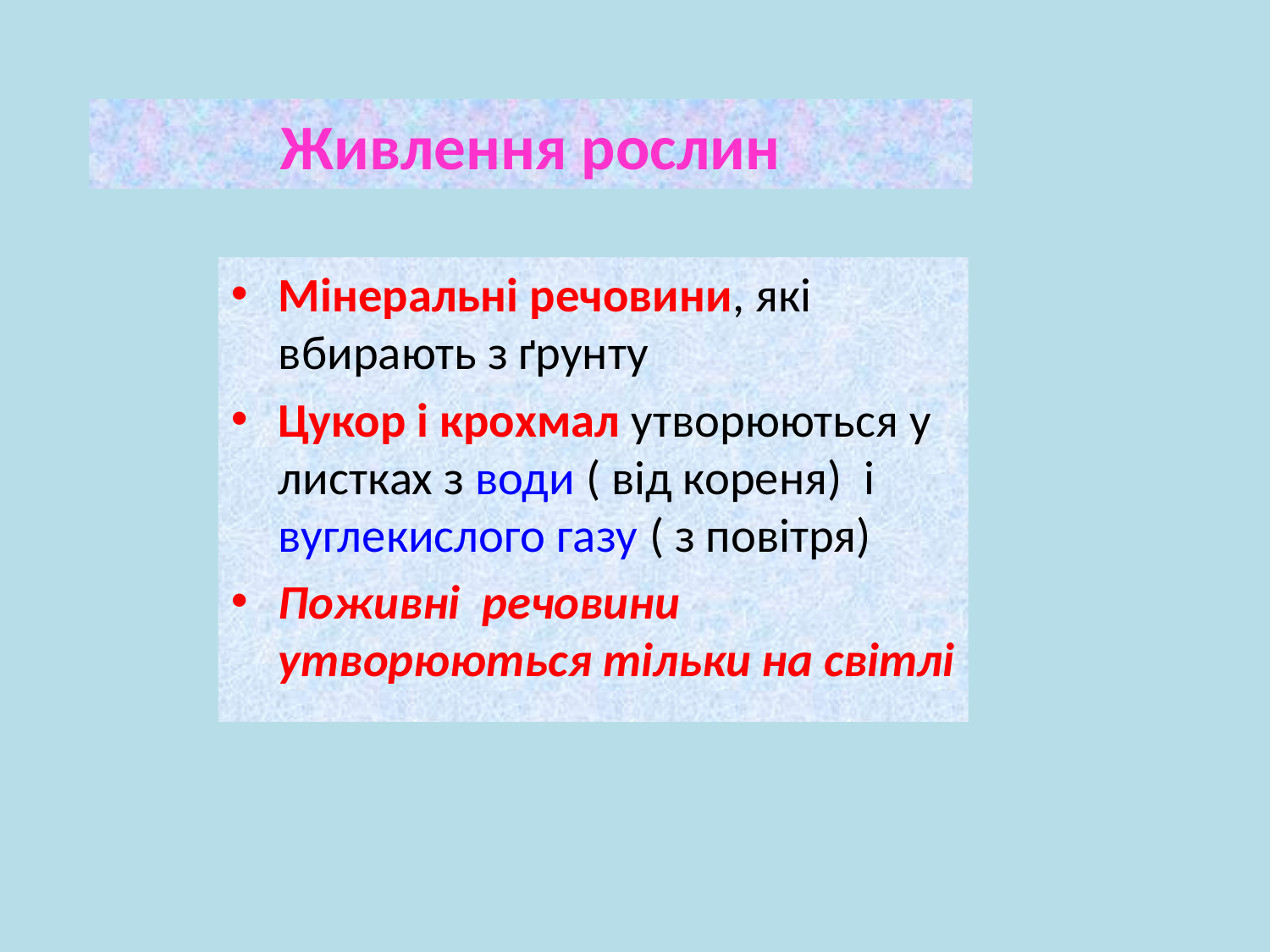

# Живлення рослин
Мінеральні речовини, які вбирають з ґрунту
Цукор і крохмал утворюються у листках з води ( від кореня)  і вуглекислого газу ( з повітря)
Поживні  речовини утворюються тільки на світлі